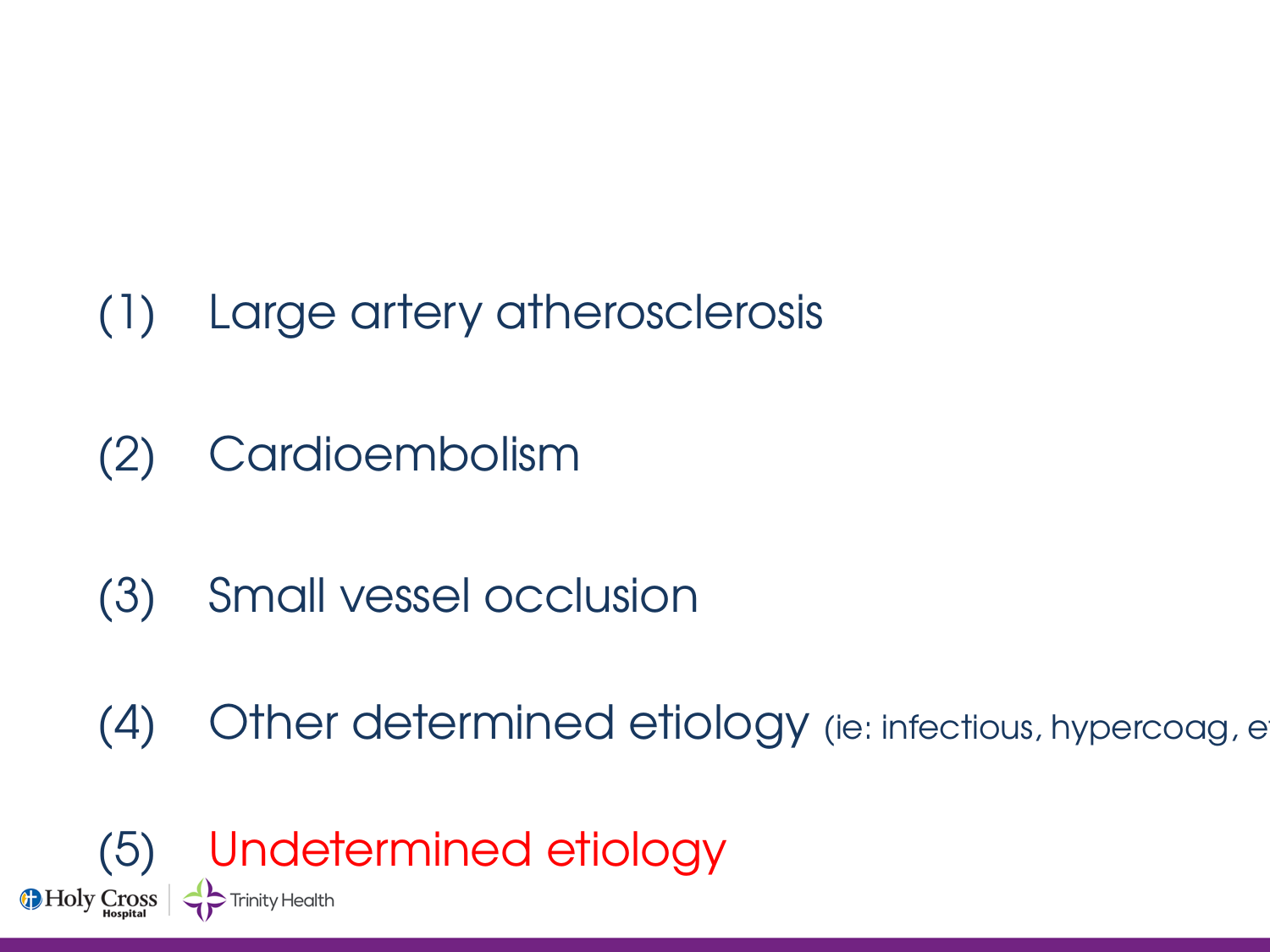

# CCS  (Causative Classification of Stroke)
(1)    Large artery atherosclerosis

(2)    Cardioembolism

(3)    Small vessel occlusion
(4)    Other determined etiology (ie: infectious, hypercoag, etc)
(5)    Undetermined etiology